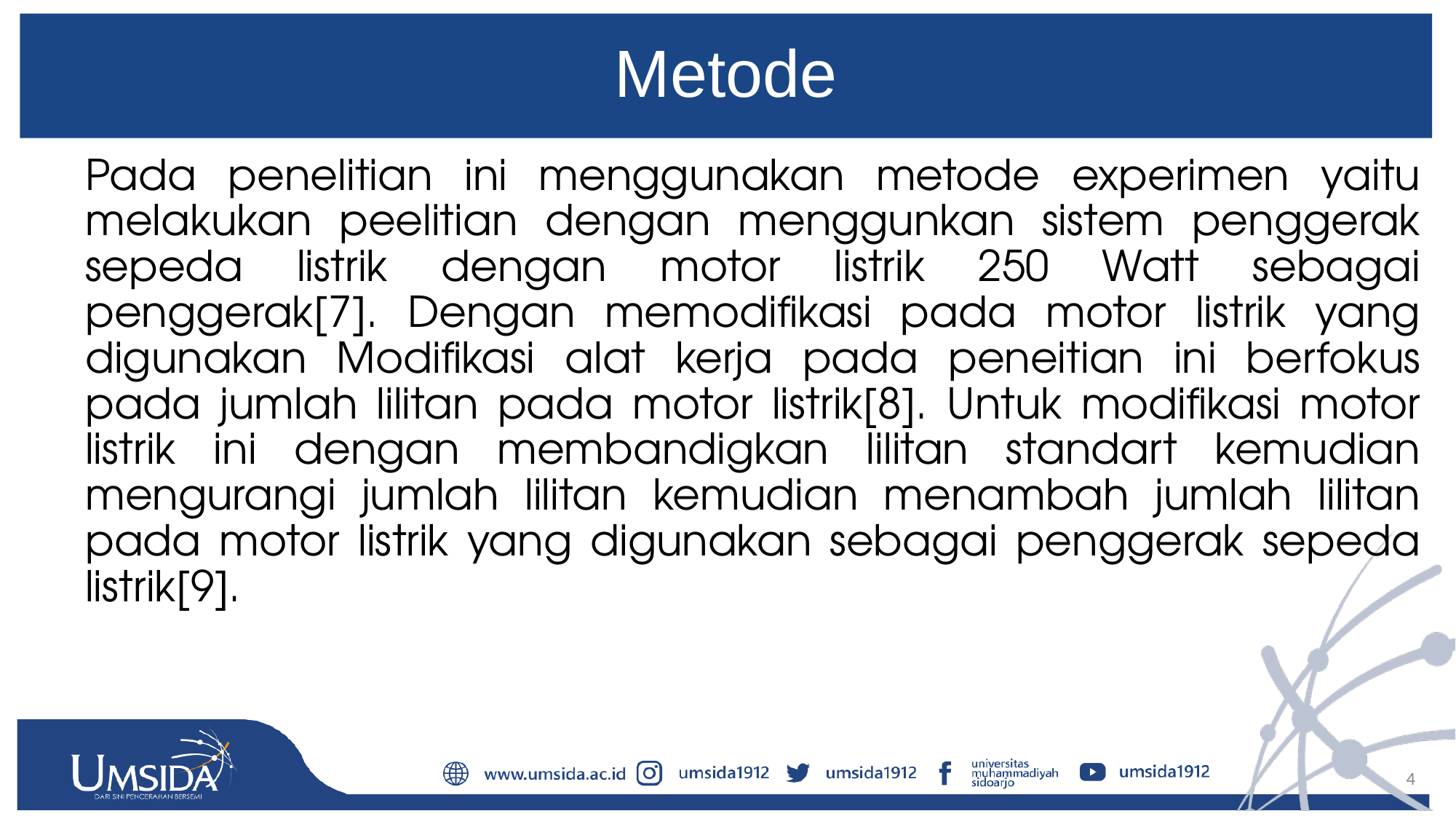

# Metode
	Pada penelitian ini menggunakan metode experimen yaitu melakukan peelitian dengan menggunkan sistem penggerak sepeda listrik dengan motor listrik 250 Watt sebagai penggerak[7]. Dengan memodifikasi pada motor listrik yang digunakan Modifikasi alat kerja pada peneitian ini berfokus pada jumlah lilitan pada motor listrik[8]. Untuk modifikasi motor listrik ini dengan membandigkan lilitan standart kemudian mengurangi jumlah lilitan kemudian menambah jumlah lilitan pada motor listrik yang digunakan sebagai penggerak sepeda listrik[9].